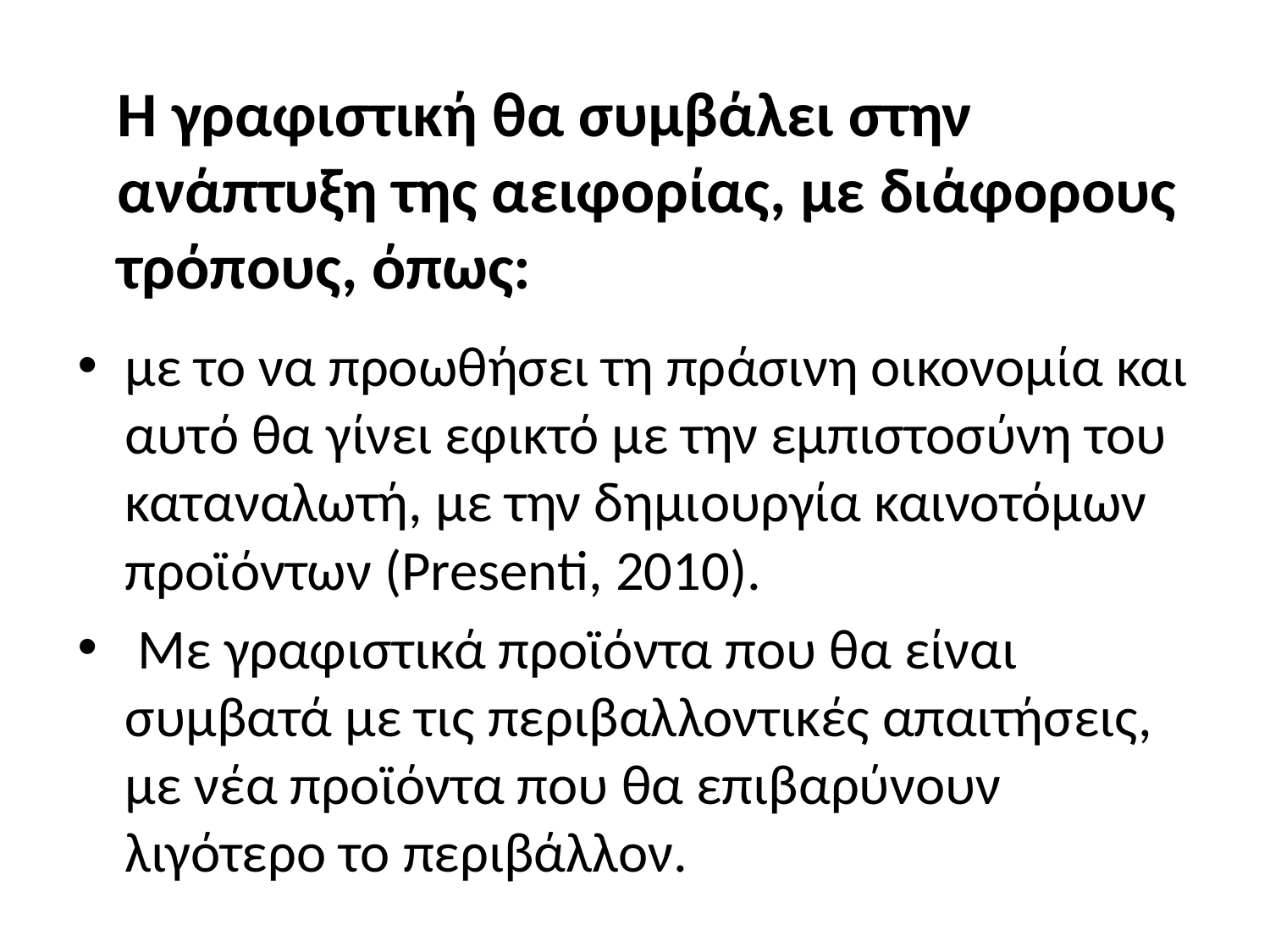

# Η γραφιστική θα συμβάλει στην ανάπτυξη της αειφορίας, με διάφορους τρόπους, όπως:
με το να προωθήσει τη πράσινη οικονομία και αυτό θα γίνει εφικτό με την εμπιστοσύνη του καταναλωτή, με την δημιουργία καινοτόμων προϊόντων (Presenti, 2010).
 Με γραφιστικά προϊόντα που θα είναι συμβατά με τις περιβαλλοντικές απαιτήσεις, με νέα προϊόντα που θα επιβαρύνουν λιγότερο το περιβάλλον.